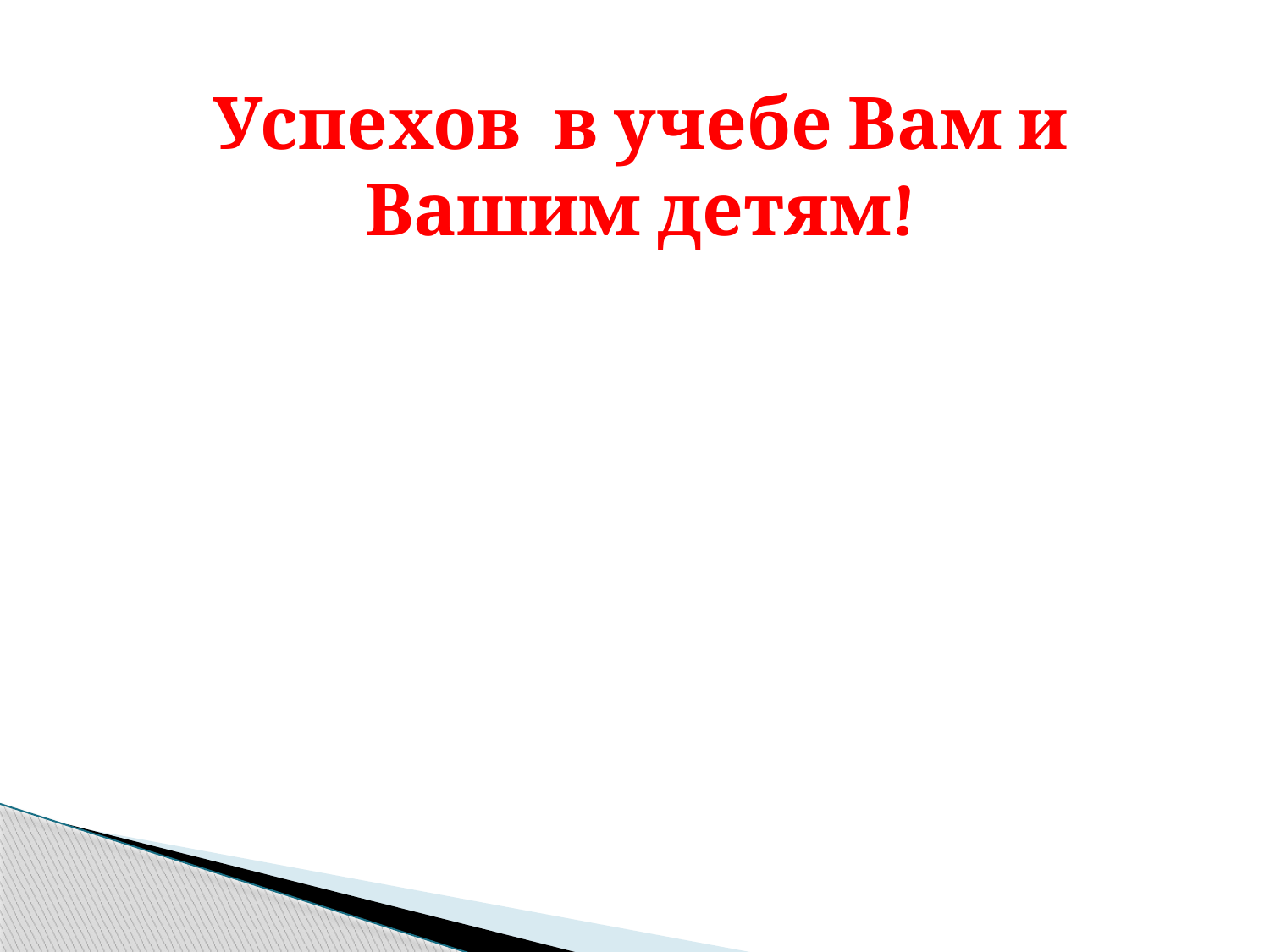

# Успехов  в учебе Вам и Вашим детям!